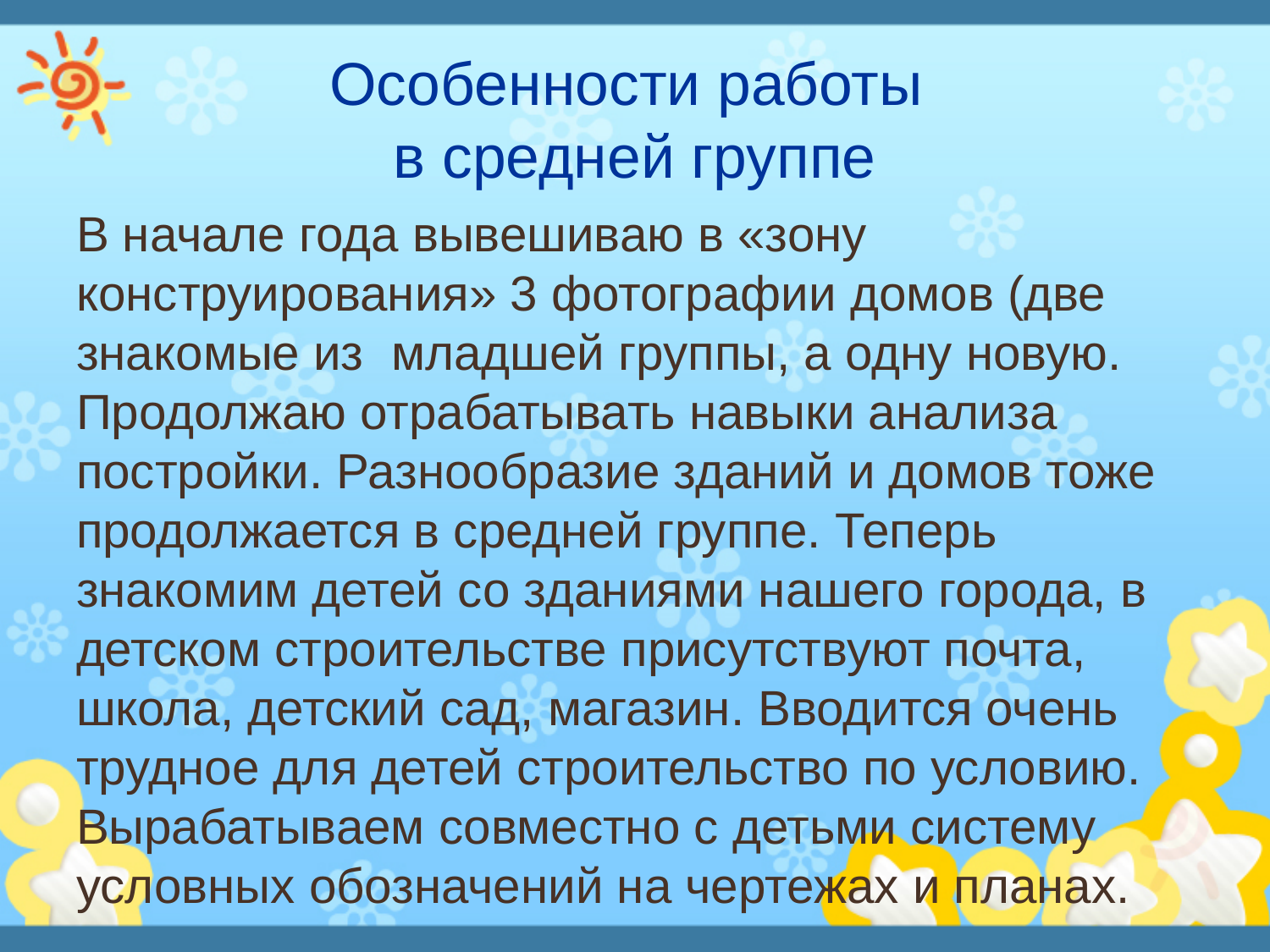

# Особенности работы в средней группе
В начале года вывешиваю в «зону конструирования» 3 фотографии домов (две знакомые из  младшей группы, а одну новую. Продолжаю отрабатывать навыки анализа постройки. Разнообразие зданий и домов тоже продолжается в средней группе. Теперь знакомим детей со зданиями нашего города, в детском строительстве присутствуют почта, школа, детский сад, магазин. Вводится очень трудное для детей строительство по условию. Вырабатываем совместно с детьми систему условных обозначений на чертежах и планах.